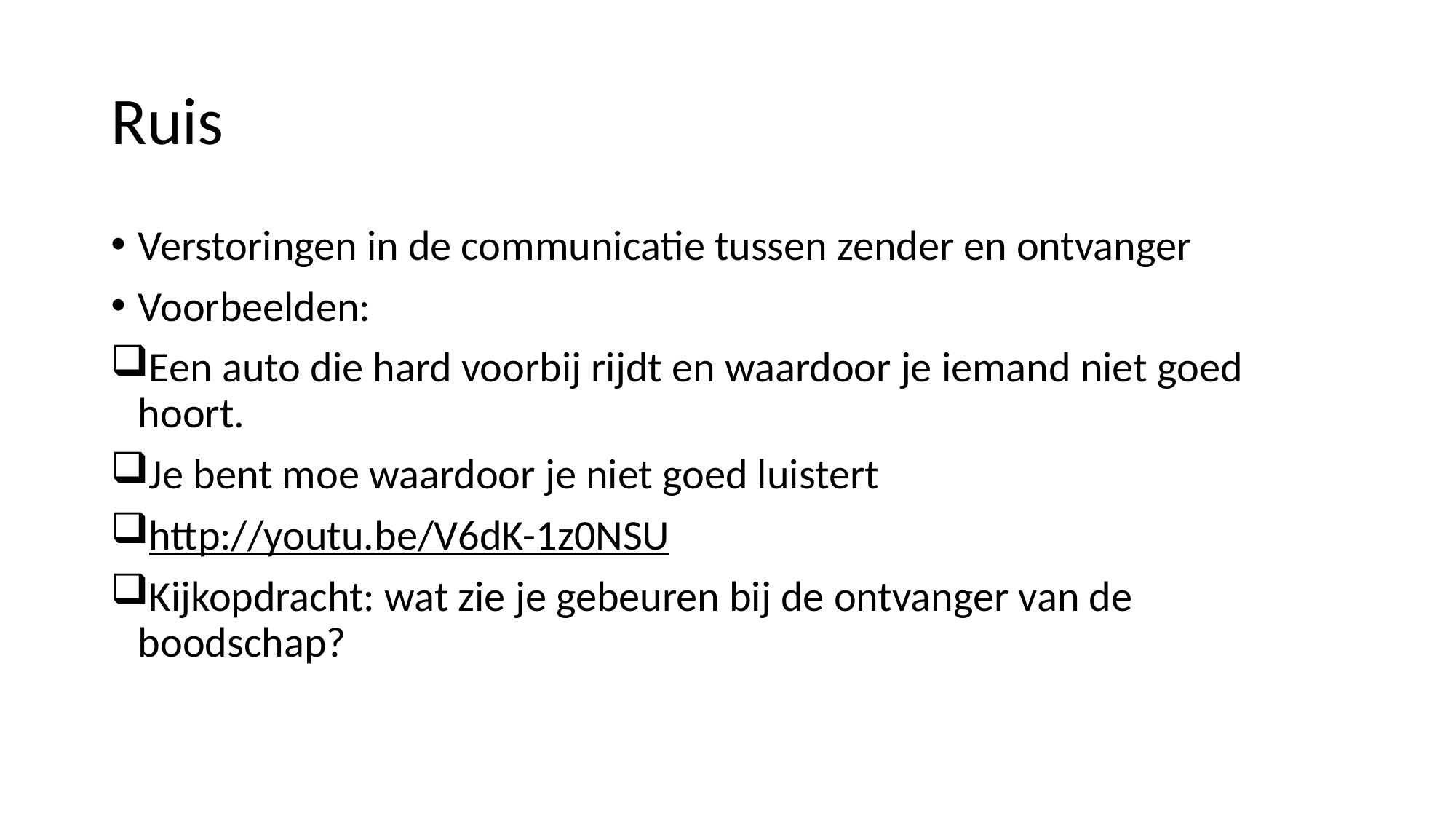

# Ruis
Verstoringen in de communicatie tussen zender en ontvanger
Voorbeelden:
Een auto die hard voorbij rijdt en waardoor je iemand niet goed hoort.
Je bent moe waardoor je niet goed luistert
http://youtu.be/V6dK-1z0NSU
Kijkopdracht: wat zie je gebeuren bij de ontvanger van de boodschap?